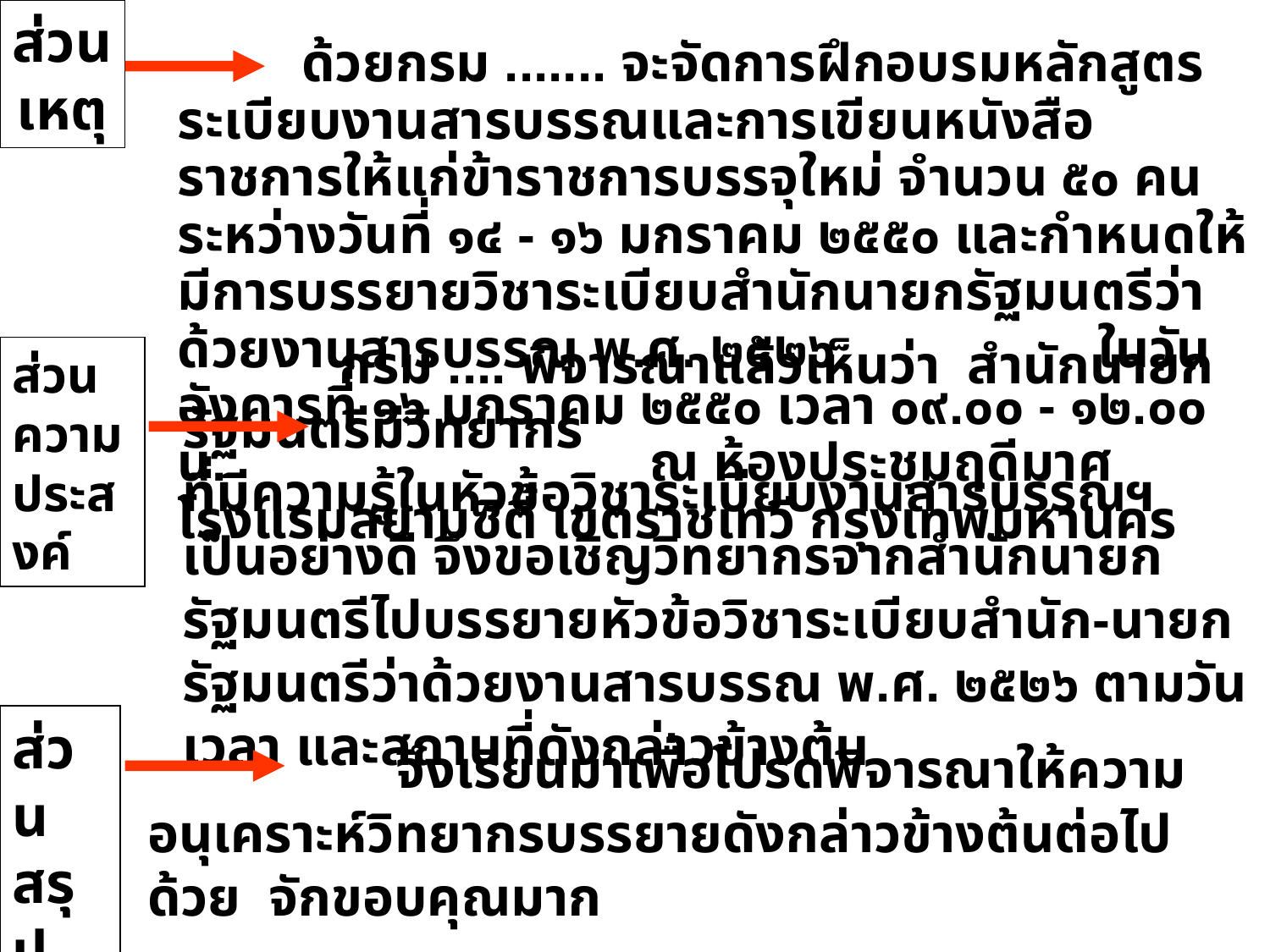

ส่วนเหตุ
        ด้วยกรม ....... จะจัดการฝึกอบรมหลักสูตรระเบียบงานสารบรรณและการเขียนหนังสือราชการให้แก่ข้าราชการบรรจุใหม่ จำนวน ๕๐ คน ระหว่างวันที่ ๑๔ - ๑๖ มกราคม ๒๕๕๐ และกำหนดให้มีการบรรยายวิชาระเบียบสำนักนายกรัฐมนตรีว่าด้วยงานสารบรรณ พ.ศ. ๒๕๒๖                   ในวันอังคารที่ ๑๖ มกราคม ๒๕๕๐ เวลา ๐๙.๐๐ - ๑๒.๐๐ น.                             ณ ห้องประชุมฤดีมาศ  โรงแรมสยามซิตี้ เขตราชเทวี กรุงเทพมหานคร

ส่วน ความประสงค์
# กรม .... พิจารณาแล้วเห็นว่า  สำนักนายกรัฐมนตรีมีวิทยากร ที่มีความรู้ในหัวข้อวิชาระเบียบงานสารบรรณฯ  เป็นอย่างดี จึงขอเชิญวิทยากรจากสำนักนายกรัฐมนตรีไปบรรยายหัวข้อวิชาระเบียบสำนัก-นายกรัฐมนตรีว่าด้วยงานสารบรรณ พ.ศ. ๒๕๒๖ ตามวัน เวลา และสถานที่ดังกล่าวข้างต้น

ส่วนสรุปความ
                 จึงเรียนมาเพื่อโปรดพิจารณาให้ความอนุเคราะห์วิทยากรบรรยายดังกล่าวข้างต้นต่อไปด้วย  จักขอบคุณมาก